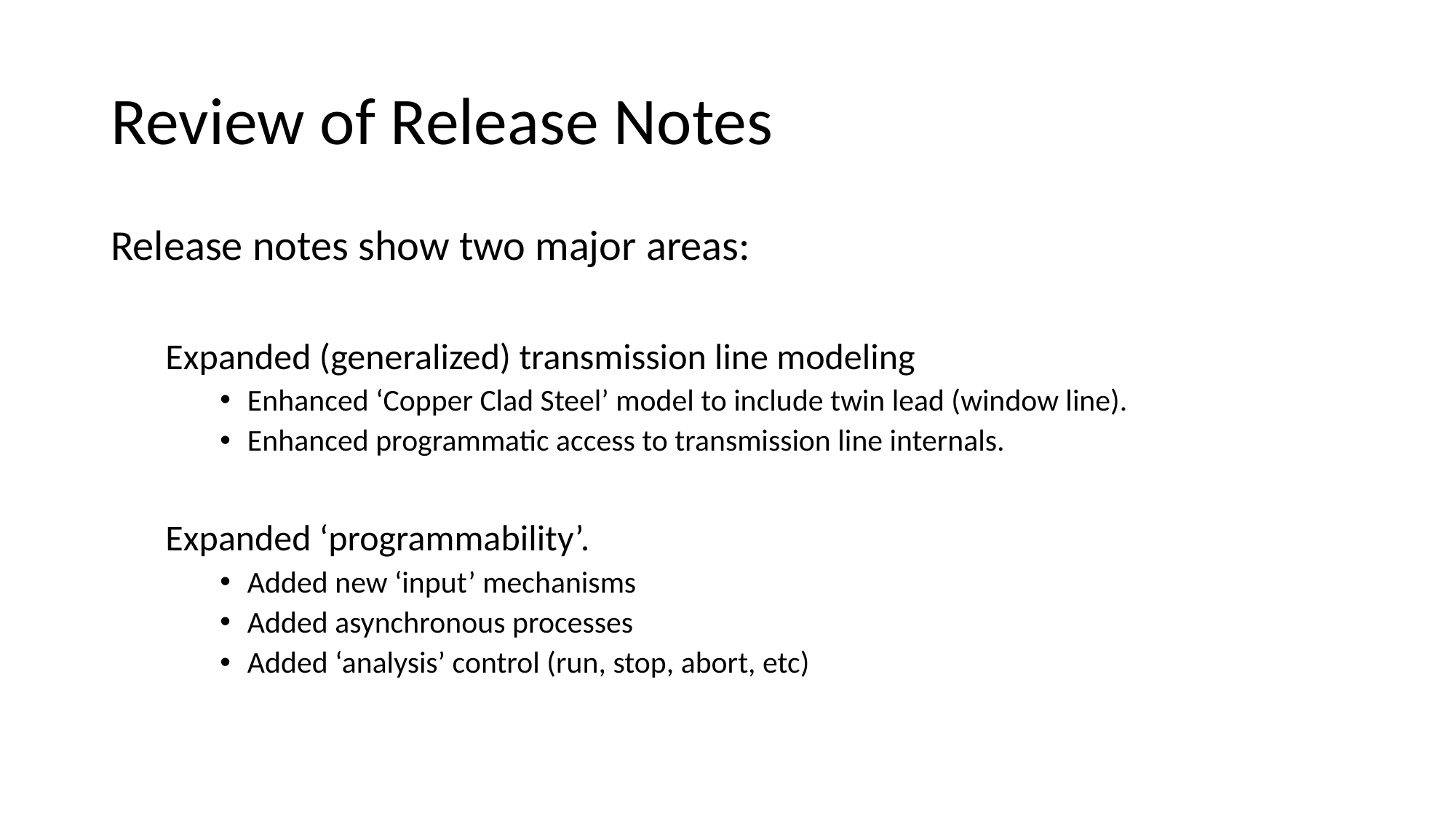

# Review of Release Notes
Release notes show two major areas:

Expanded (generalized) transmission line modeling
Enhanced ‘Copper Clad Steel’ model to include twin lead (window line).
Enhanced programmatic access to transmission line internals.

Expanded ‘programmability’.
Added new ‘input’ mechanisms
Added asynchronous processes
Added ‘analysis’ control (run, stop, abort, etc)